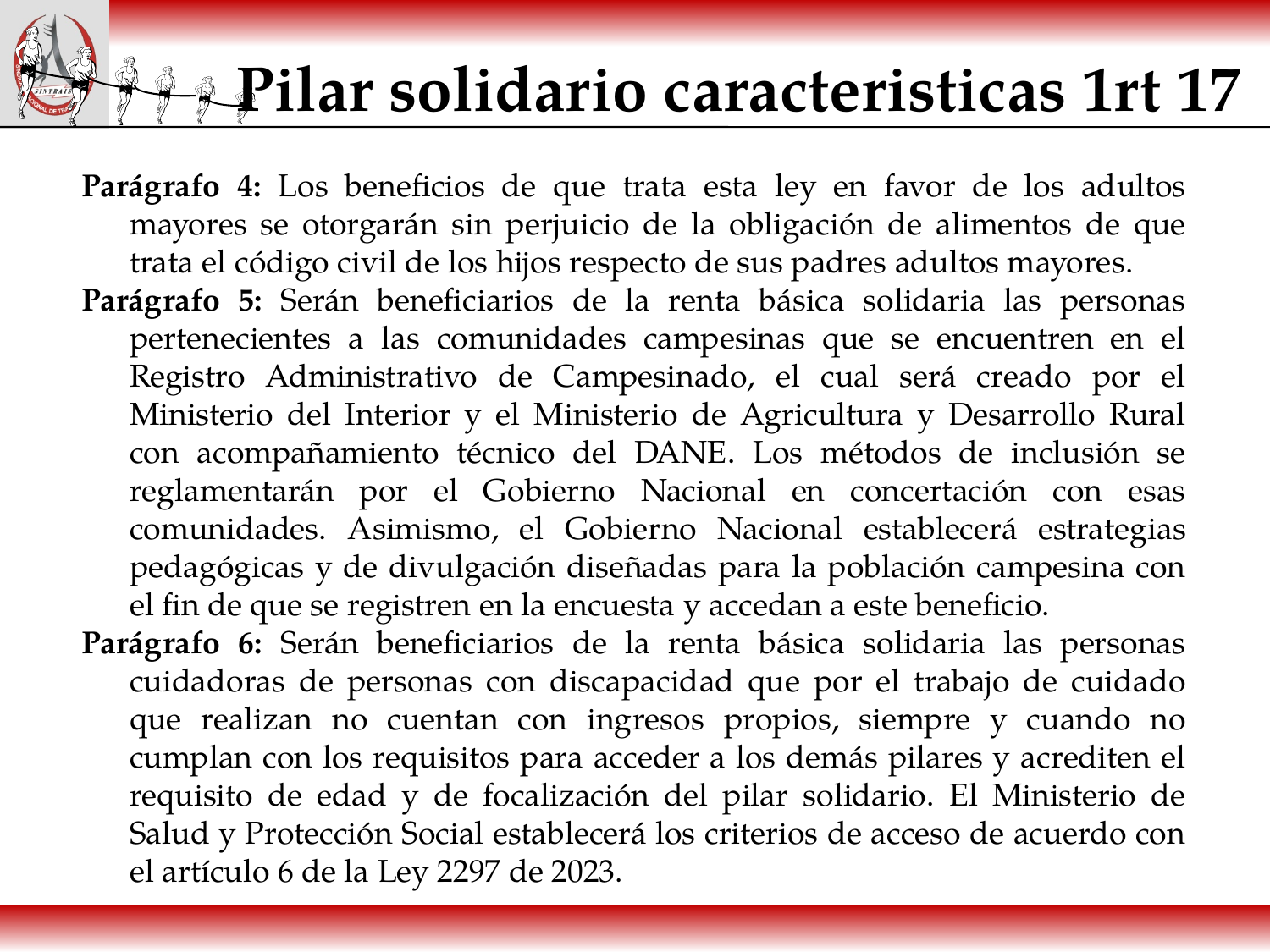

# Pilar solidario caracteristicas 1rt 17
Parágrafo 4: Los beneficios de que trata esta ley en favor de los adultos mayores se otorgarán sin perjuicio de la obligación de alimentos de que trata el código civil de los hijos respecto de sus padres adultos mayores.
Parágrafo 5: Serán beneficiarios de la renta básica solidaria las personas pertenecientes a las comunidades campesinas que se encuentren en el Registro Administrativo de Campesinado, el cual será creado por el Ministerio del Interior y el Ministerio de Agricultura y Desarrollo Rural con acompañamiento técnico del DANE. Los métodos de inclusión se reglamentarán por el Gobierno Nacional en concertación con esas comunidades. Asimismo, el Gobierno Nacional establecerá estrategias pedagógicas y de divulgación diseñadas para la población campesina con el fin de que se registren en la encuesta y accedan a este beneficio.
Parágrafo 6: Serán beneficiarios de la renta básica solidaria las personas cuidadoras de personas con discapacidad que por el trabajo de cuidado que realizan no cuentan con ingresos propios, siempre y cuando no cumplan con los requisitos para acceder a los demás pilares y acrediten el requisito de edad y de focalización del pilar solidario. El Ministerio de Salud y Protección Social establecerá los criterios de acceso de acuerdo con el artículo 6 de la Ley 2297 de 2023.